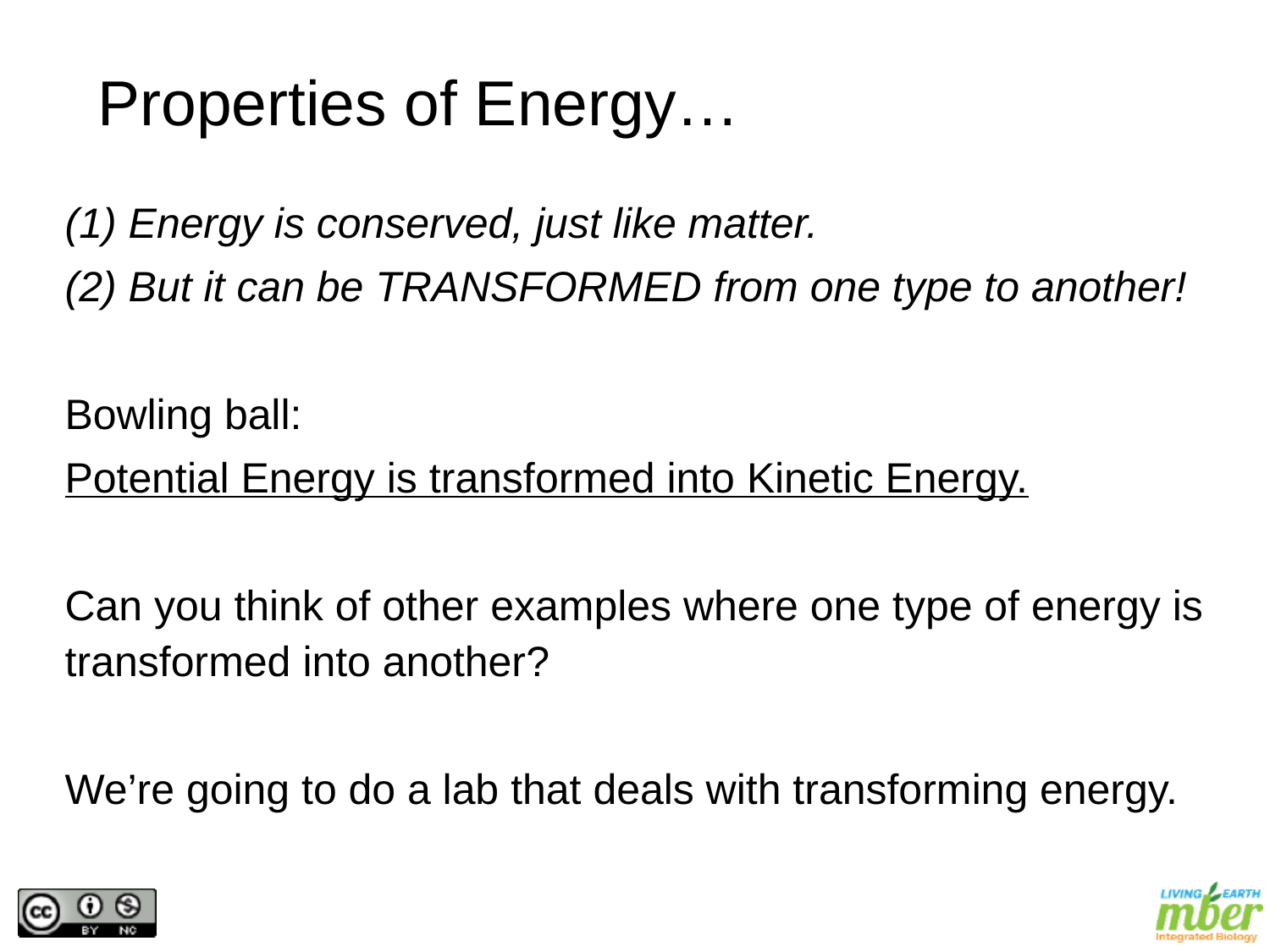

# Properties of Energy…
(1) Energy is conserved, just like matter.
(2) But it can be TRANSFORMED from one type to another!

Bowling ball:
Potential Energy is transformed into Kinetic Energy.

Can you think of other examples where one type of energy is transformed into another?

We’re going to do a lab that deals with transforming energy.